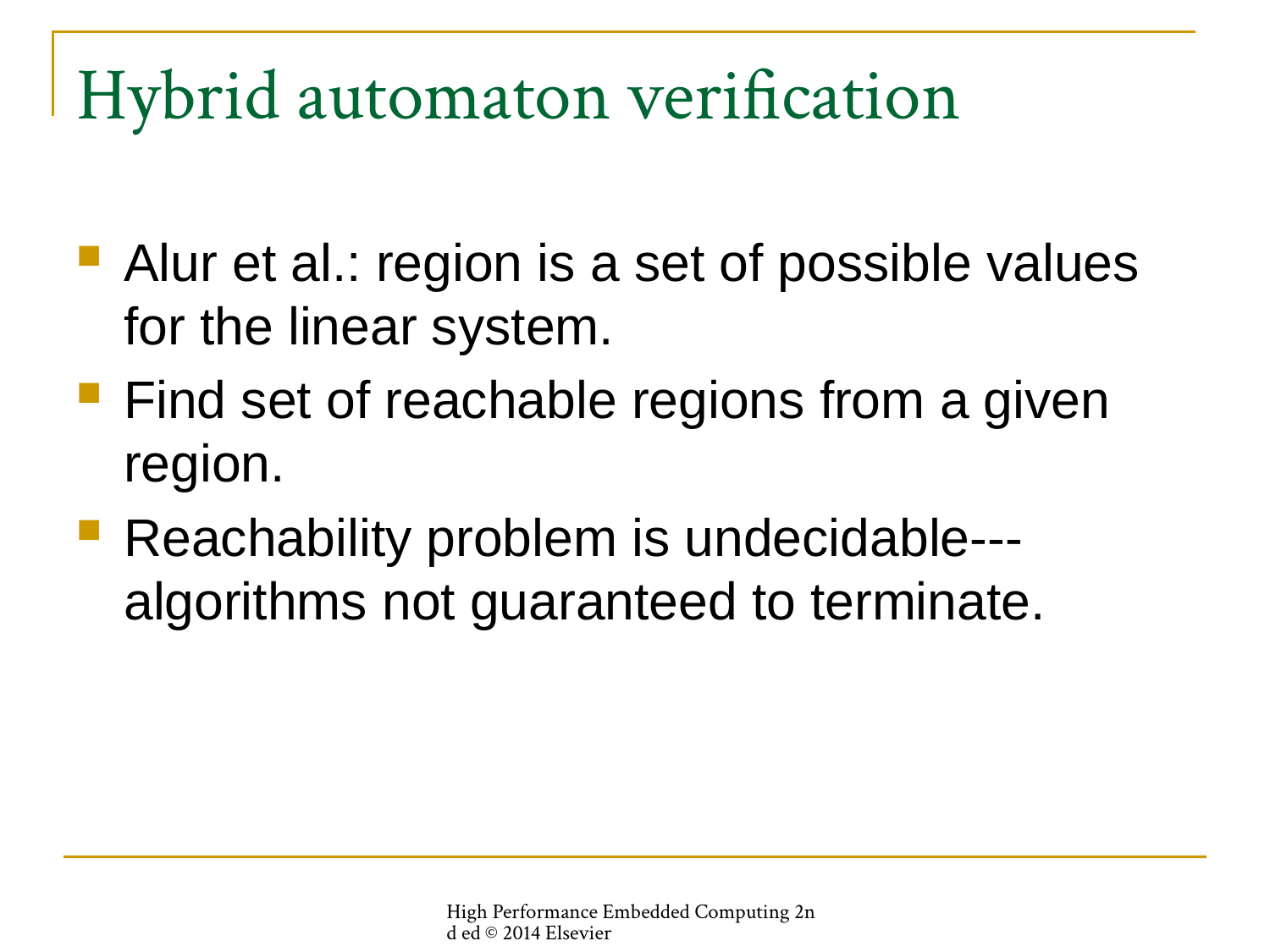

# Hybrid automaton verification
Alur et al.: region is a set of possible values for the linear system.
Find set of reachable regions from a given region.
Reachability problem is undecidable---algorithms not guaranteed to terminate.
High Performance Embedded Computing 2nd ed © 2014 Elsevier